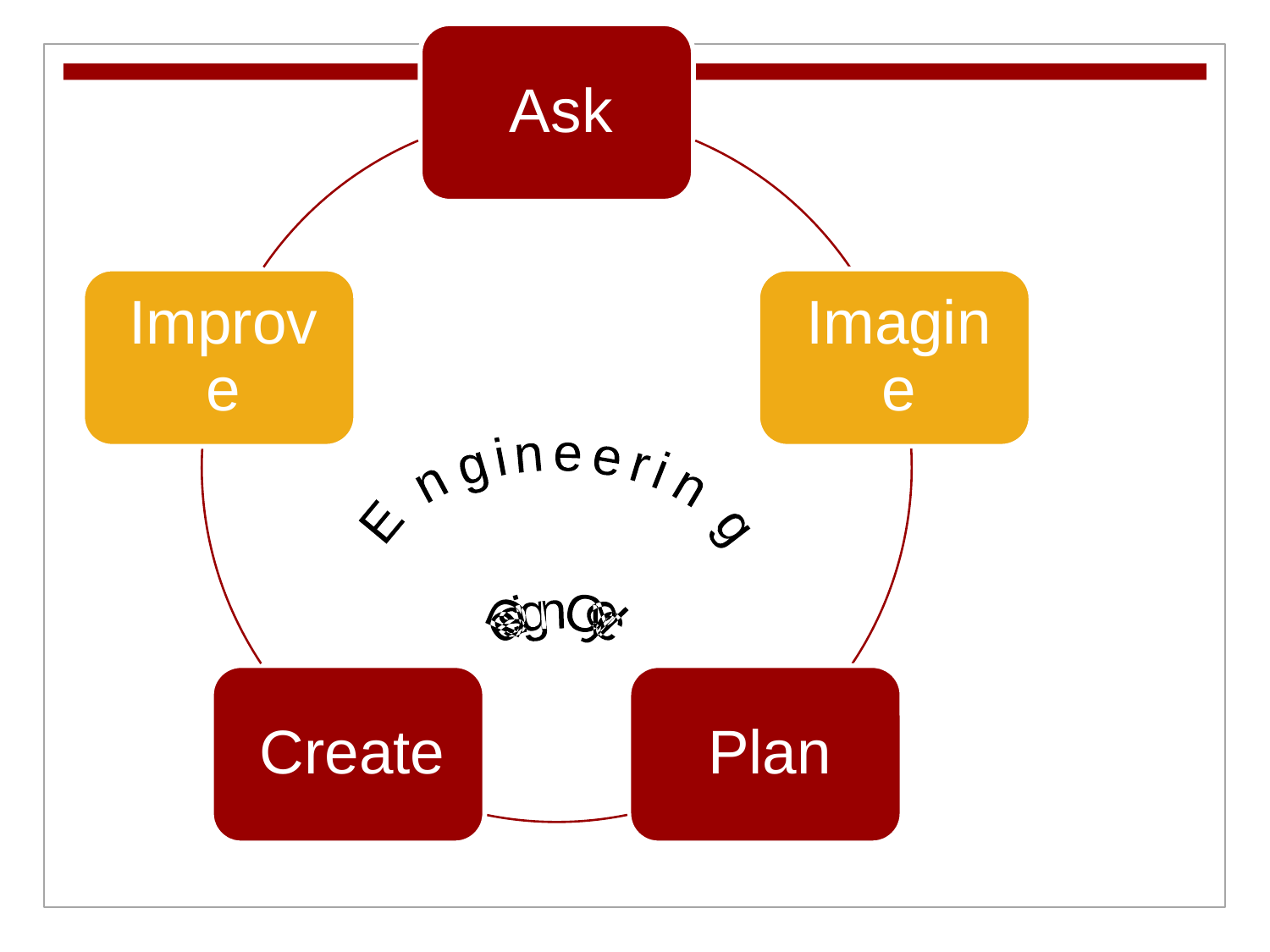

Ask
Imagine
Plan
Create
Improve
Engineering

Design Cycle
Colleton County Middle School Engineering Design Cycle